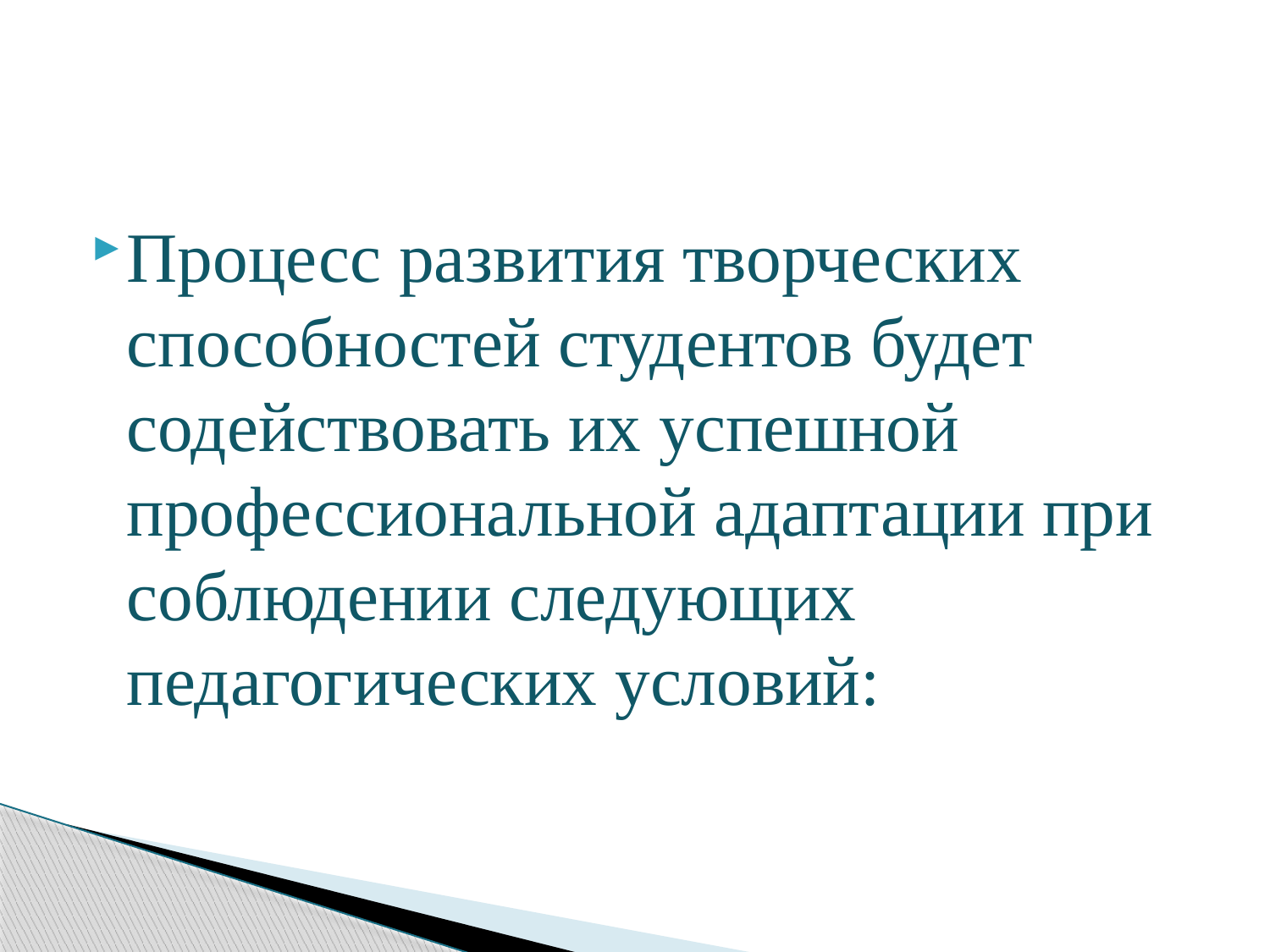

#
Процесс развития творческих способностей студентов будет содействовать их успешной профессиональной адаптации при соблюдении следующих педагогических условий: